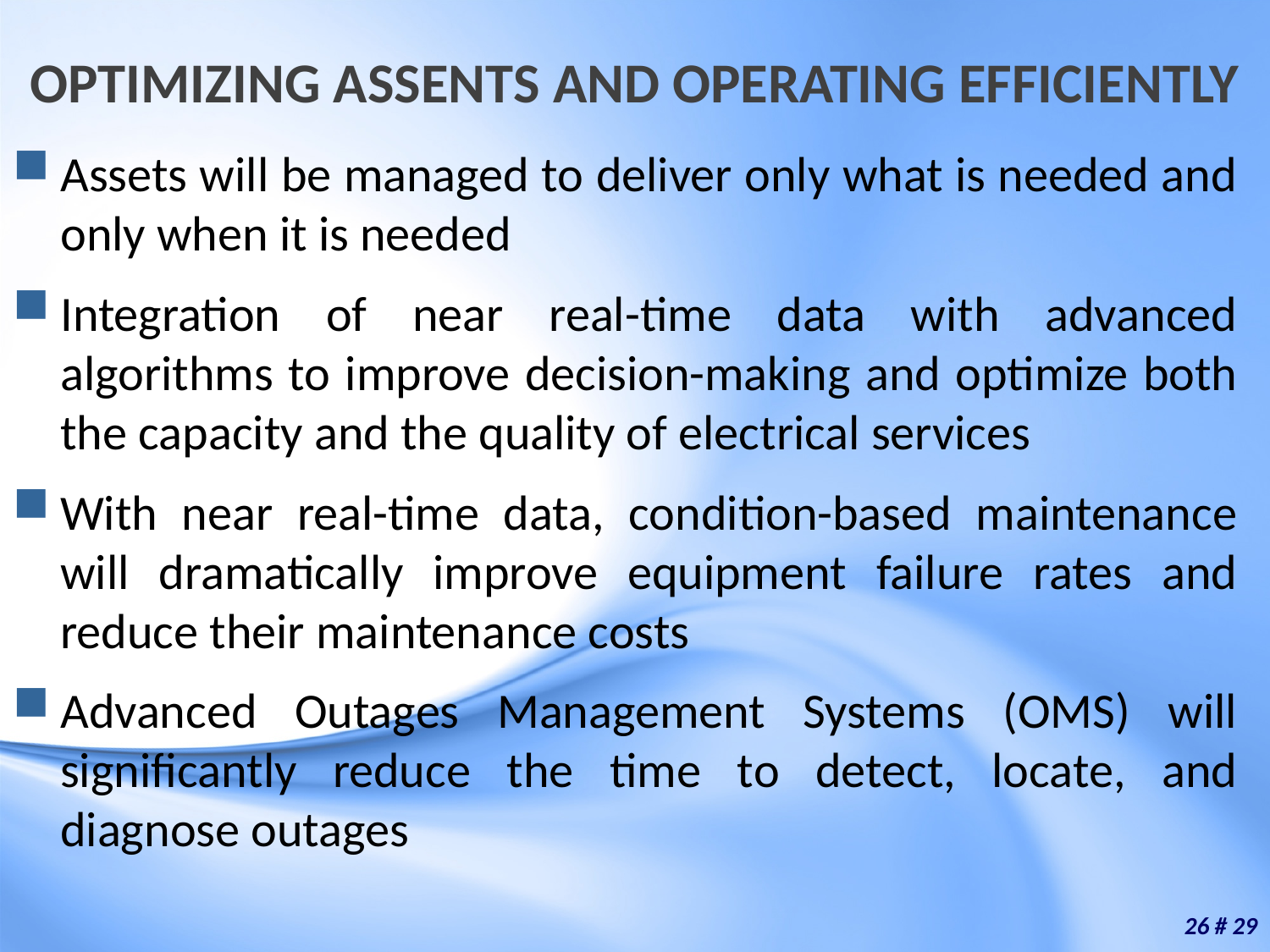

# OPTIMIZING ASSENTS AND OPERATING EFFICIENTLY
Assets will be managed to deliver only what is needed and only when it is needed
Integration of near real-time data with advanced algorithms to improve decision-making and optimize both the capacity and the quality of electrical services
With near real-time data, condition-based maintenance will dramatically improve equipment failure rates and reduce their maintenance costs
Advanced Outages Management Systems (OMS) will significantly reduce the time to detect, locate, and diagnose outages
26 # 29